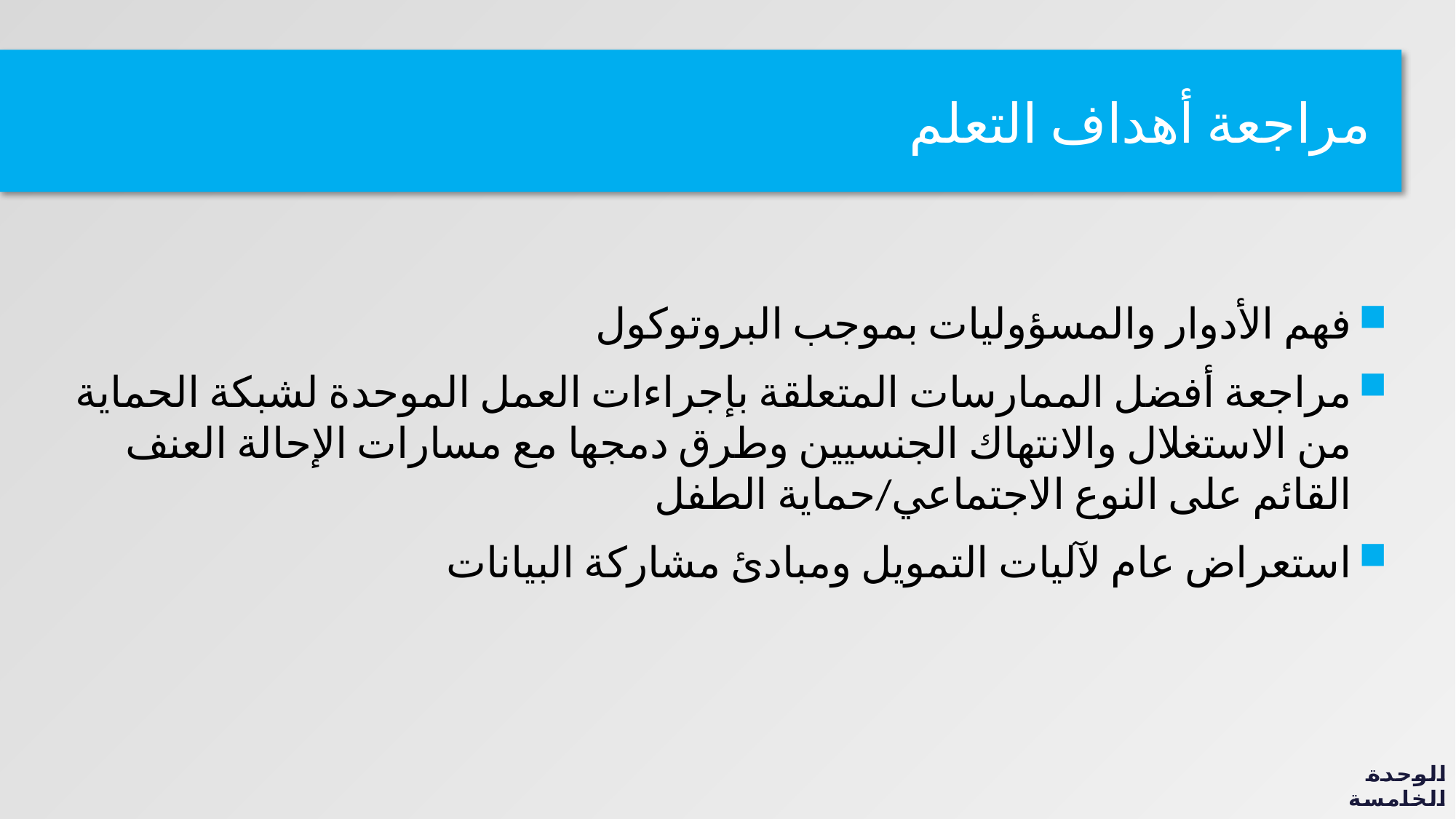

# مراجعة أهداف التعلم
فهم الأدوار والمسؤوليات بموجب البروتوكول
مراجعة أفضل الممارسات المتعلقة بإجراءات العمل الموحدة لشبكة الحماية من الاستغلال والانتهاك الجنسيين وطرق دمجها مع مسارات الإحالة العنف القائم على النوع الاجتماعي/حماية الطفل
استعراض عام لآليات التمويل ومبادئ مشاركة البيانات
الوحدة الخامسة